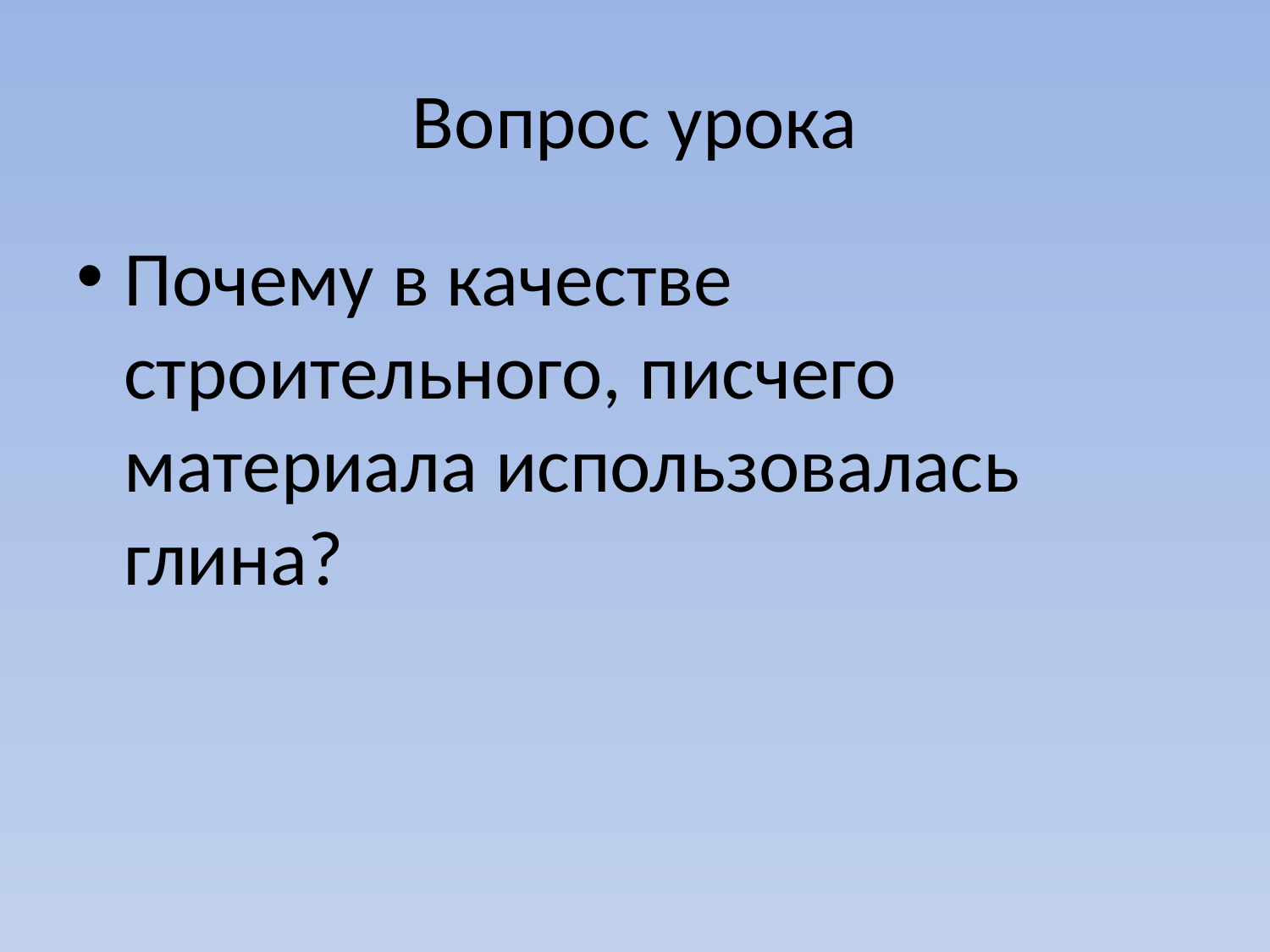

# Вопрос урока
Почему в качестве строительного, писчего материала использовалась глина?